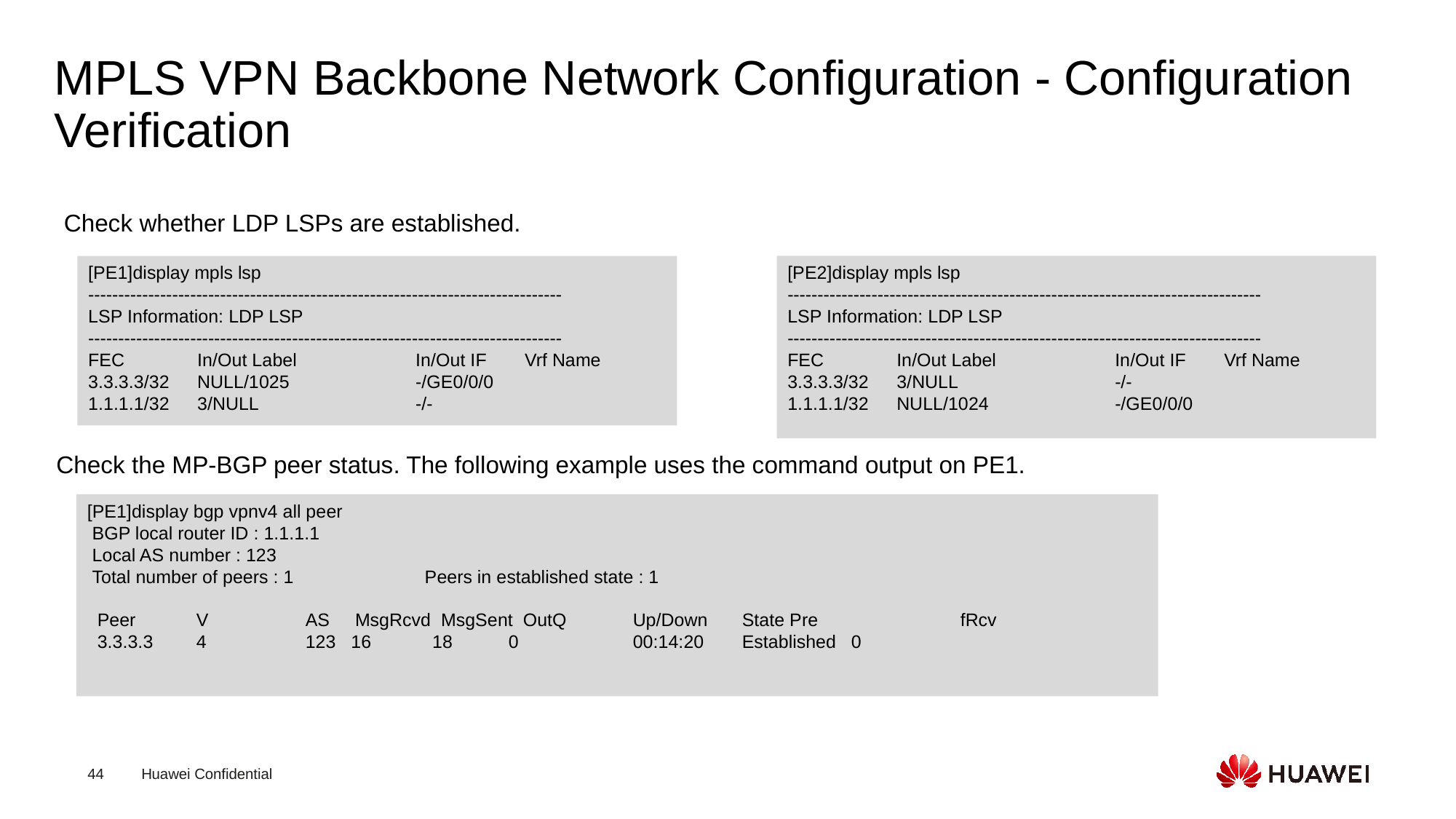

# MPLS VPN Backbone Network Configuration - Configuration Verification
Check whether LDP LSPs are established.
[PE1]display mpls lsp
-------------------------------------------------------------------------------
LSP Information: LDP LSP
-------------------------------------------------------------------------------
FEC         	In/Out Label		In/Out IF 	Vrf Name
3.3.3.3/32  	NULL/1025     	-/GE0/0/0
1.1.1.1/32  	3/NULL        		-/-
[PE2]display mpls lsp
-------------------------------------------------------------------------------
LSP Information: LDP LSP
-------------------------------------------------------------------------------
FEC  	In/Out Label  	In/Out IF	Vrf Name
3.3.3.3/32   	3/NULL        		-/-
1.1.1.1/32   	NULL/1024     	-/GE0/0/0
Check the MP-BGP peer status. The following example uses the command output on PE1.
[PE1]display bgp vpnv4 all peer
 BGP local router ID : 1.1.1.1
 Local AS number : 123
 Total number of peers : 1		  Peers in established state : 1

  Peer	V	AS     MsgRcvd  MsgSent  OutQ  	Up/Down 	State Pre  		fRcv
  3.3.3.3 	4	123   16            18           0 	00:14:20 	Established 	0